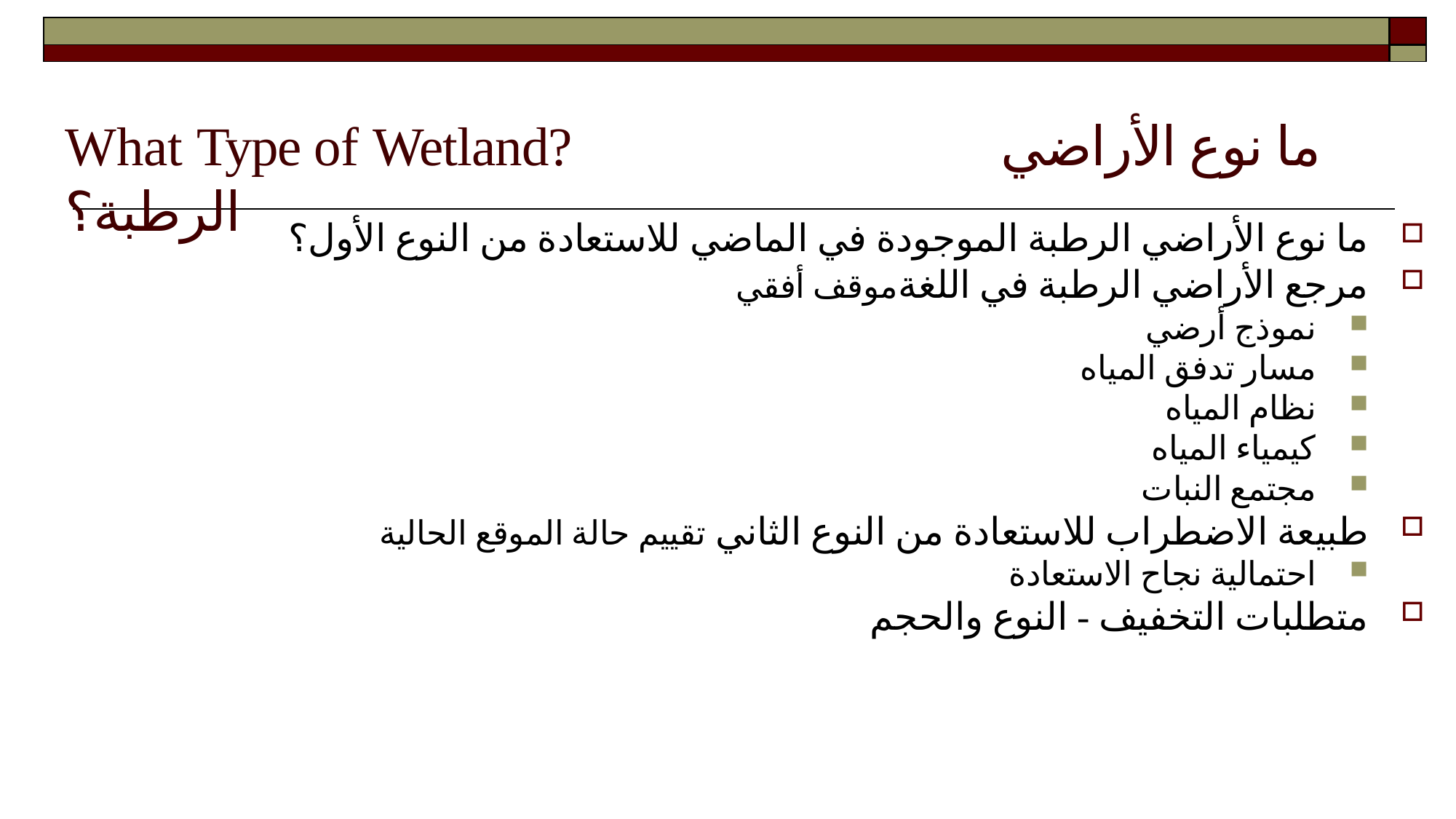

|  |  |
| --- | --- |
|  |  |
# What Type of Wetland?                                 ما نوع الأراضي الرطبة؟
ما نوع الأراضي الرطبة الموجودة في الماضي للاستعادة من النوع الأول؟
مرجع الأراضي الرطبة في اللغةموقف أفقي
نموذج أرضي
مسار تدفق المياه
نظام المياه
كيمياء المياه
مجتمع النبات
طبيعة الاضطراب للاستعادة من النوع الثاني تقييم حالة الموقع الحالية
احتمالية نجاح الاستعادة
متطلبات التخفيف - النوع والحجم